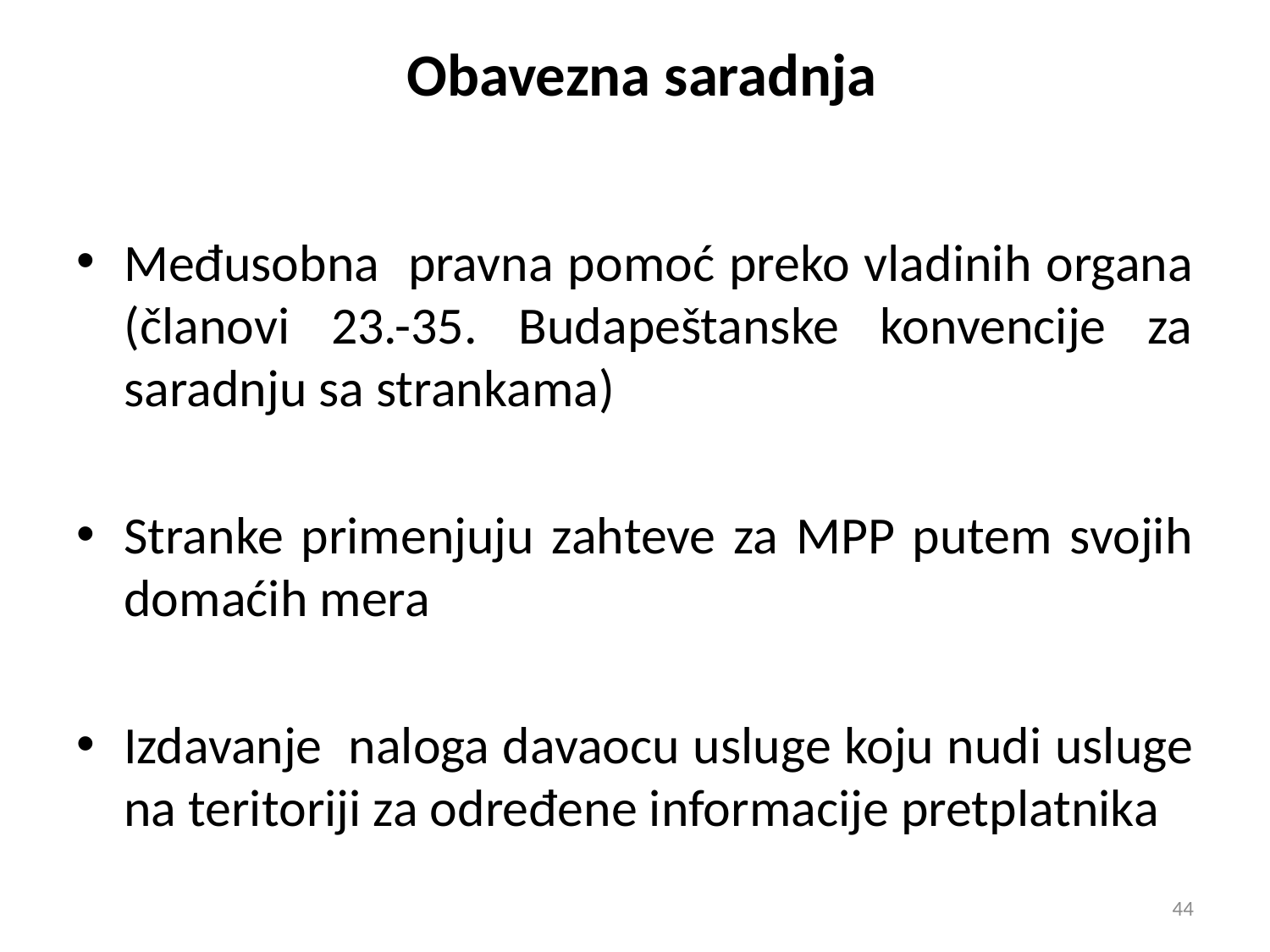

# Obavezna saradnja
Međusobna  pravna pomoć preko vladinih organa (članovi 23.-35. Budapeštanske konvencije za saradnju sa strankama)

Stranke primenjuju zahteve za MPP putem svojih domaćih mera

Izdavanje  naloga davaocu usluge koju nudi usluge na teritoriji za određene informacije pretplatnika

44